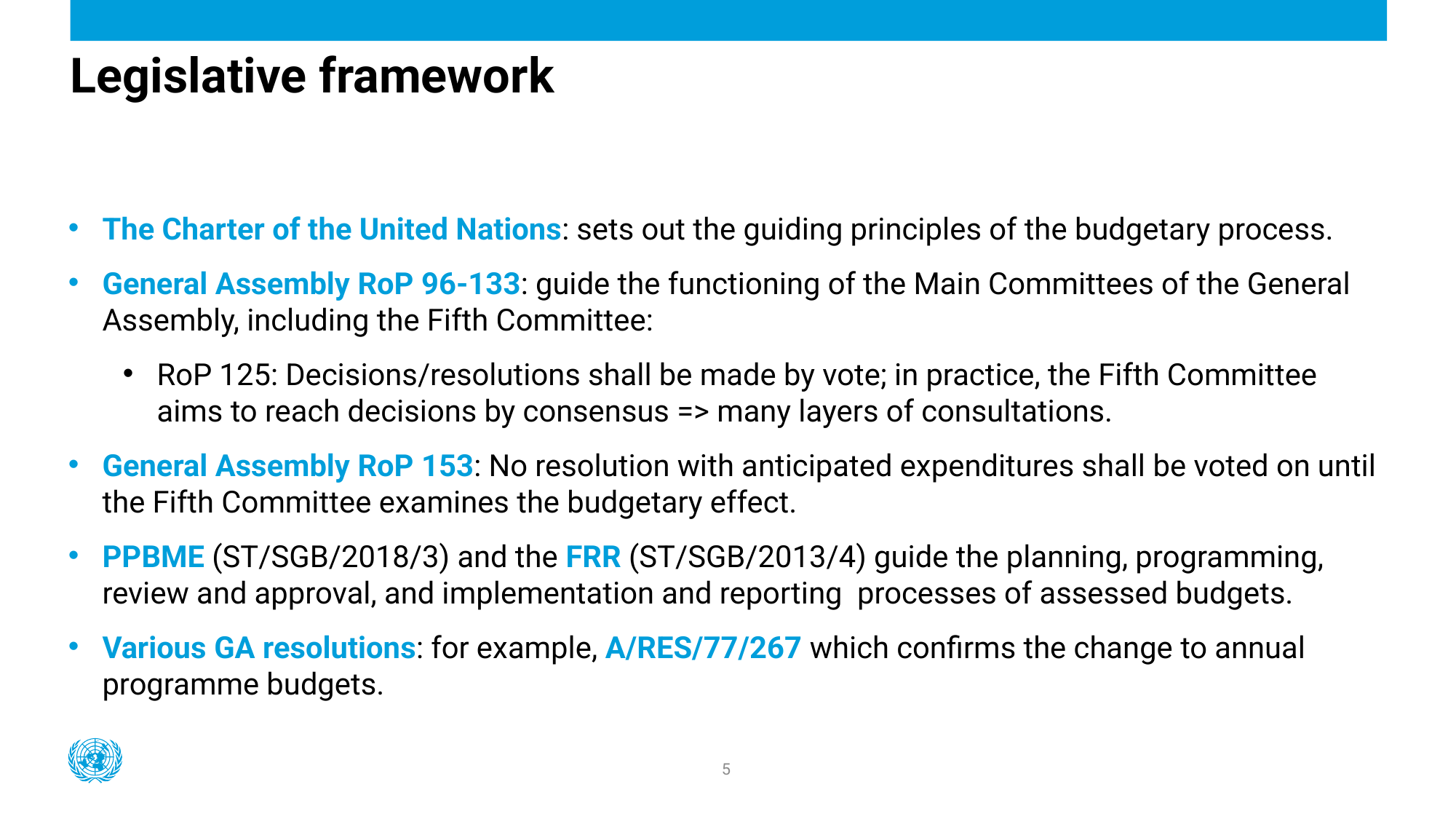

# Legislative framework
The Charter of the United Nations: sets out the guiding principles of the budgetary process.
General Assembly RoP 96-133: guide the functioning of the Main Committees of the General Assembly, including the Fifth Committee:
RoP 125: Decisions/resolutions shall be made by vote; in practice, the Fifth Committee aims to reach decisions by consensus => many layers of consultations.
General Assembly RoP 153: No resolution with anticipated expenditures shall be voted on until the Fifth Committee examines the budgetary effect.
PPBME (ST/SGB/2018/3) and the FRR (ST/SGB/2013/4) guide the planning, programming, review and approval, and implementation and reporting  processes of assessed budgets.
Various GA resolutions: for example, A/RES/77/267 which confirms the change to annual programme budgets.

5